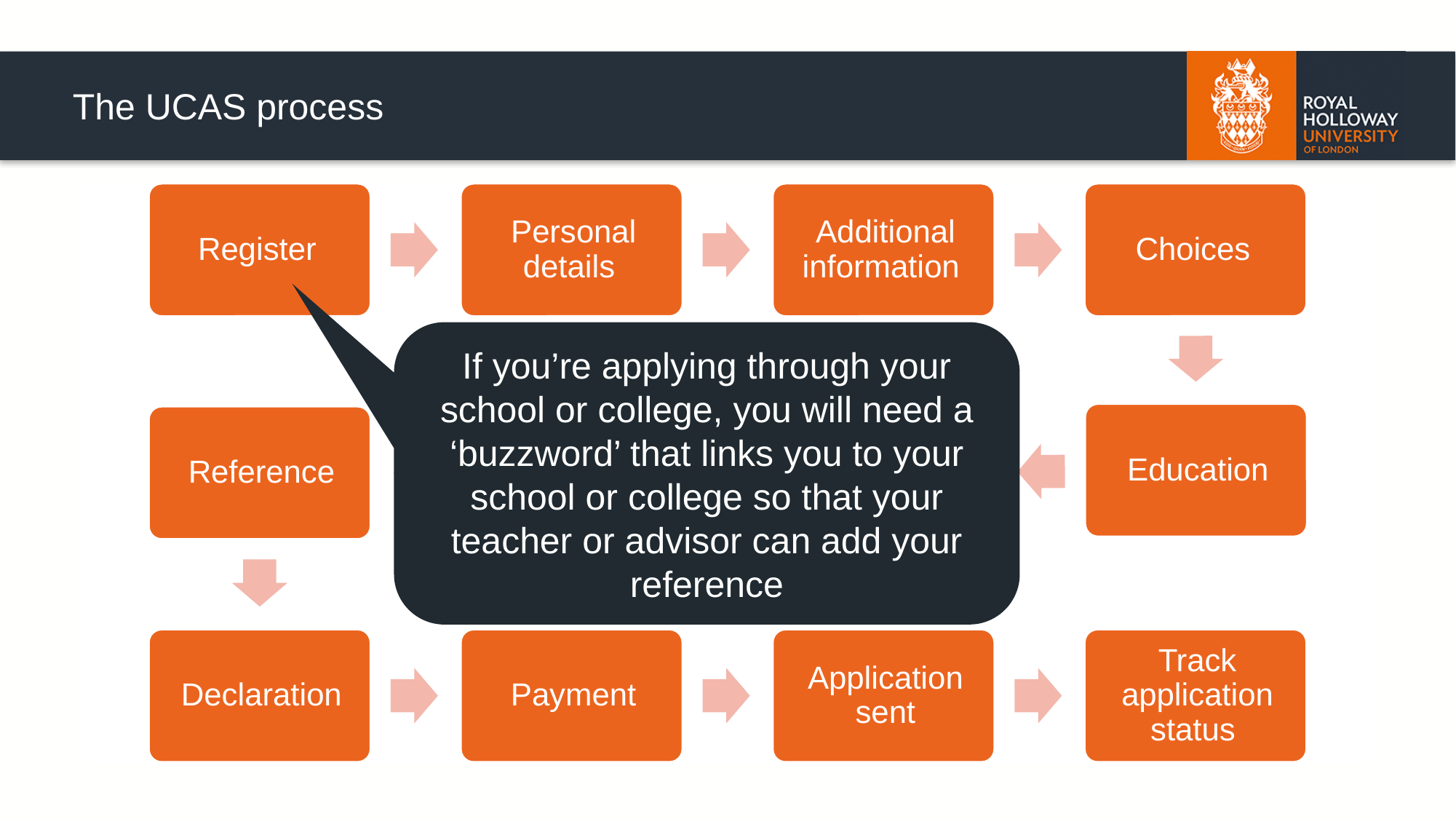

# The UCAS process
Register

Personal details

Additional information

Choices

Education

Employment

Personal Statement

Reference

Declaration

Payment

Application sent

Track application status
If you’re applying through your school or college, you will need a ‘buzzword’ that links you to your school or college so that your teacher or advisor can add your reference